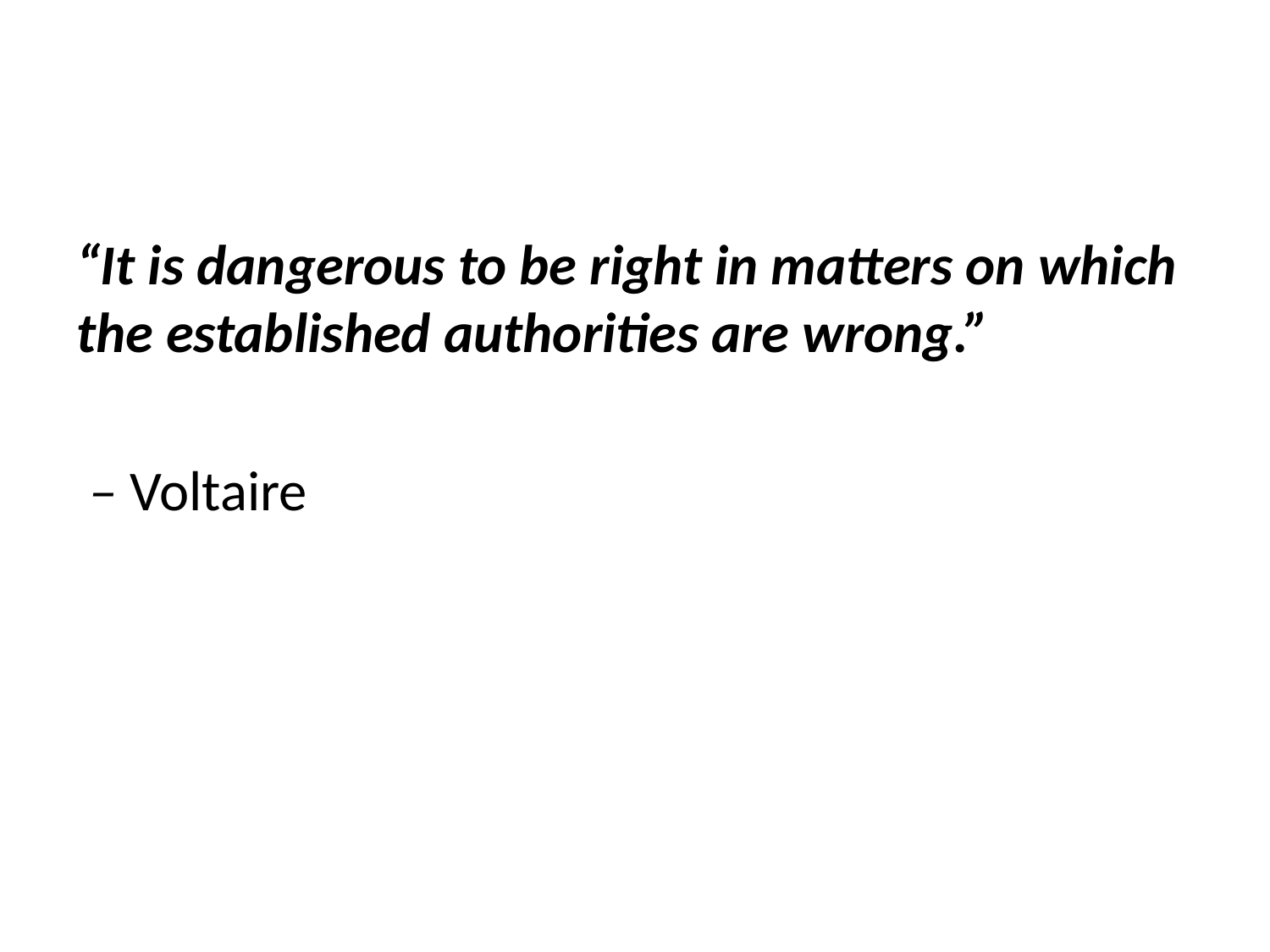

#
“It is dangerous to be right in matters on which the established authorities are wrong.”

 – Voltaire